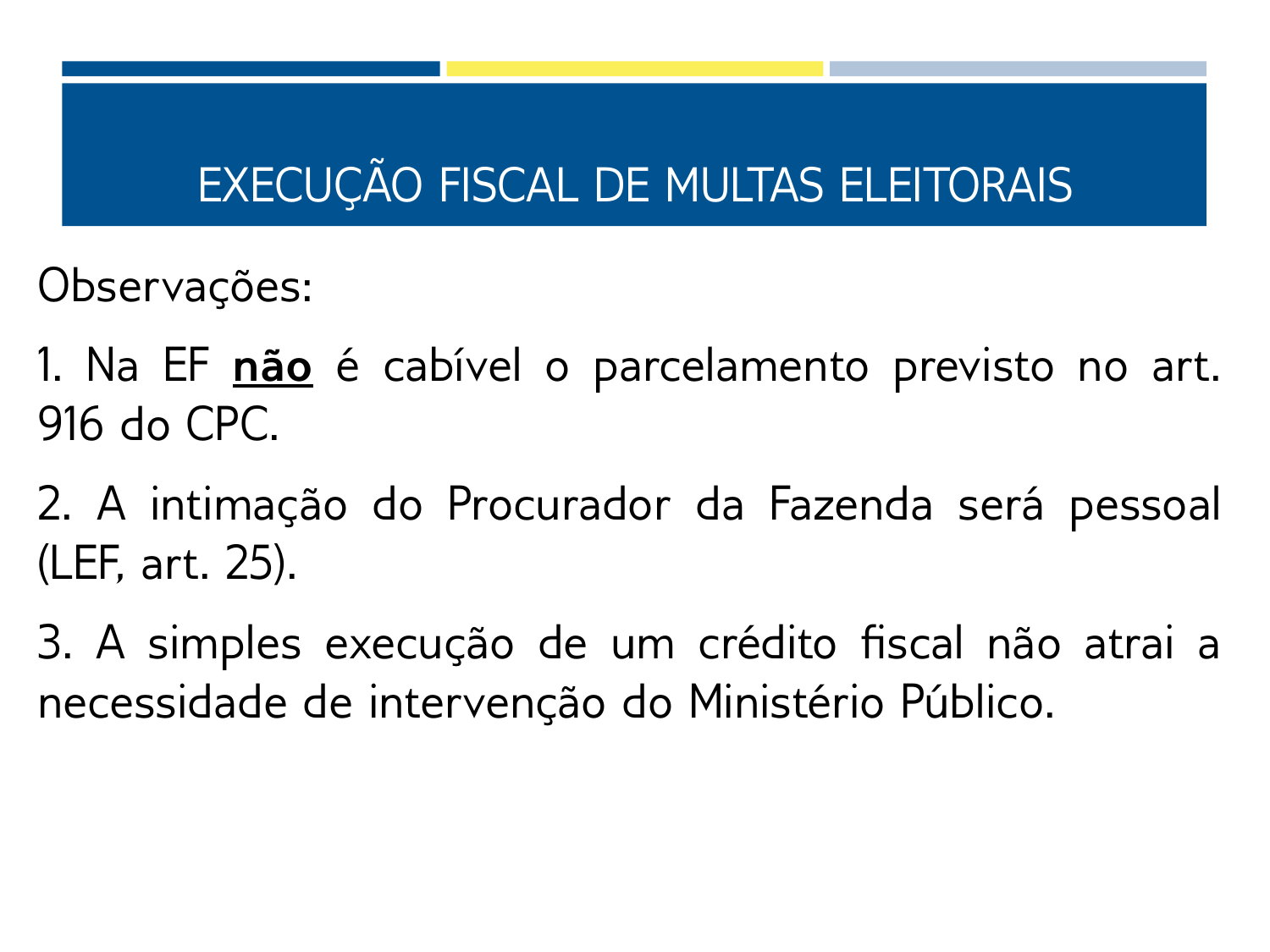

# EXECUÇÃO FISCAL DE MULTAS ELEITORAIS
Observações:
1. Na EF não é cabível o parcelamento previsto no art. 916 do CPC.
2. A intimação do Procurador da Fazenda será pessoal (LEF, art. 25).
3. A simples execução de um crédito fiscal não atrai a necessidade de intervenção do Ministério Público.